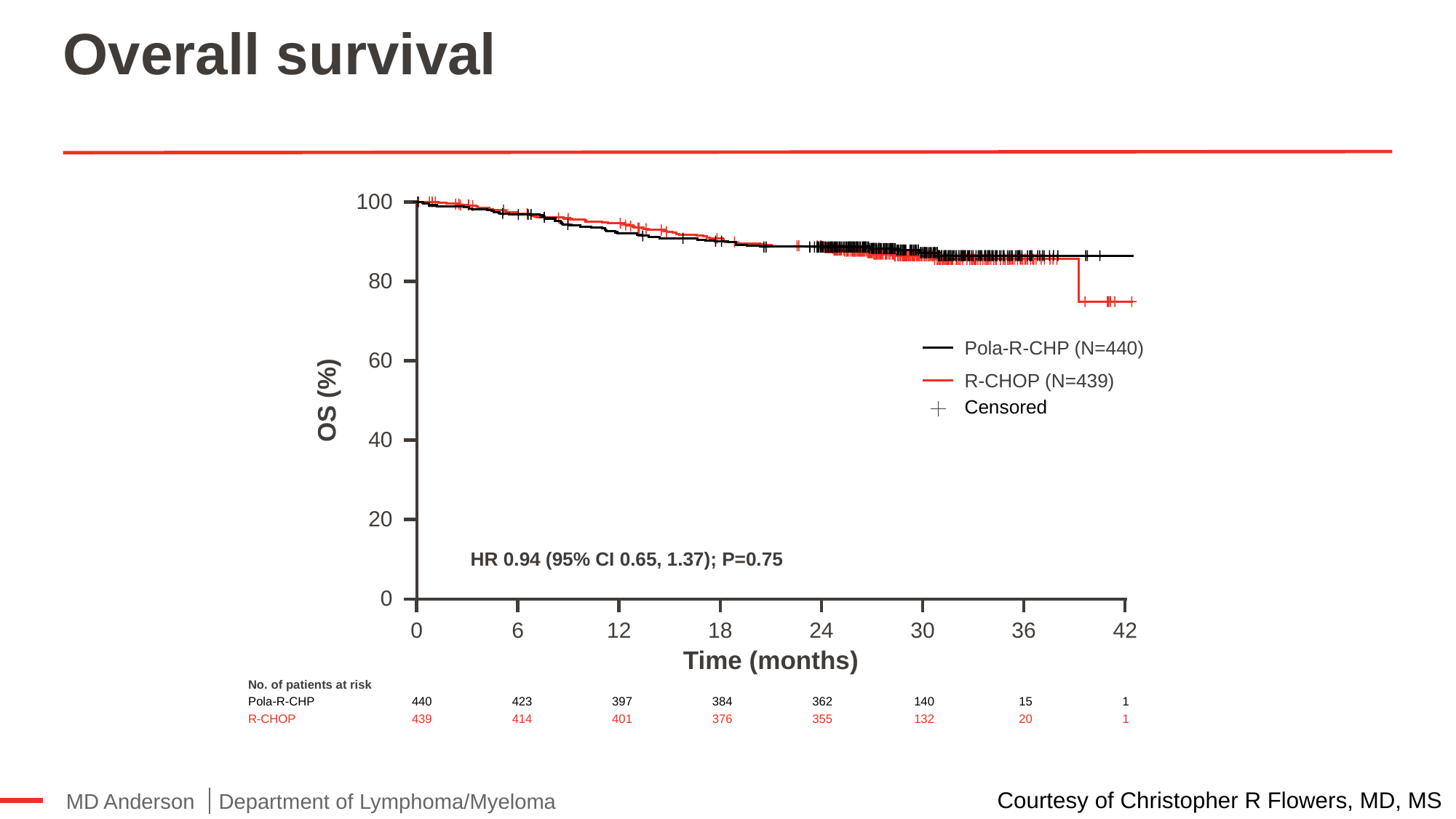

# Overall survival
100
80
60
40
20
0

Pola-R-CHP (N=440)
R-CHOP (N=439)
Censored
OS (%)
HR 0.94 (95% CI 0.65, 1.37); P=0.75
0
6
12
18
24
30
36
42
Time (months)
| No. of patients at risk |  |  |  |  |  |  |  |  |
| --- | --- | --- | --- | --- | --- | --- | --- | --- |
| Pola-R-CHP | 440 | 423 | 397 | 384 | 362 | 140 | 15 | 1 |
| R-CHOP | 439 | 414 | 401 | 376 | 355 | 132 | 20 | 1 |
Courtesy of Christopher R Flowers, MD, MS